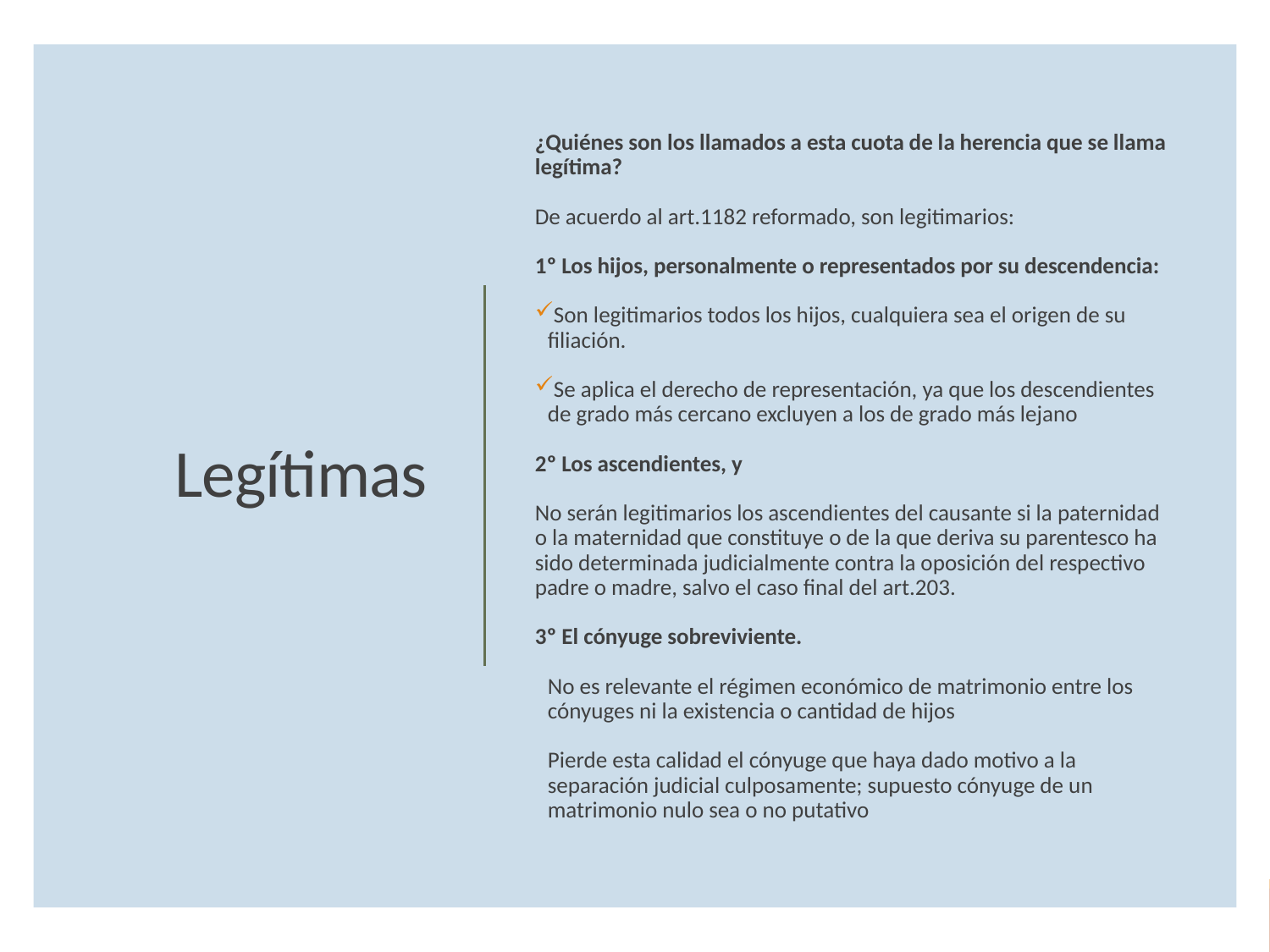

¿Quiénes son los llamados a esta cuota de la herencia que se llama legítima?
De acuerdo al art.1182 reformado, son legitimarios:
1º Los hijos, personalmente o representados por su descendencia:
Son legitimarios todos los hijos, cualquiera sea el origen de su filiación.
Se aplica el derecho de representación, ya que los descendientes de grado más cercano excluyen a los de grado más lejano
2º Los ascendientes, y
No serán legitimarios los ascendientes del causante si la paternidad o la maternidad que constituye o de la que deriva su parentesco ha sido determinada judicialmente contra la oposición del respectivo padre o madre, salvo el caso final del art.203.
3º El cónyuge sobreviviente.
No es relevante el régimen económico de matrimonio entre los cónyuges ni la existencia o cantidad de hijos
Pierde esta calidad el cónyuge que haya dado motivo a la separación judicial culposamente; supuesto cónyuge de un matrimonio nulo sea o no putativo
# Legítimas